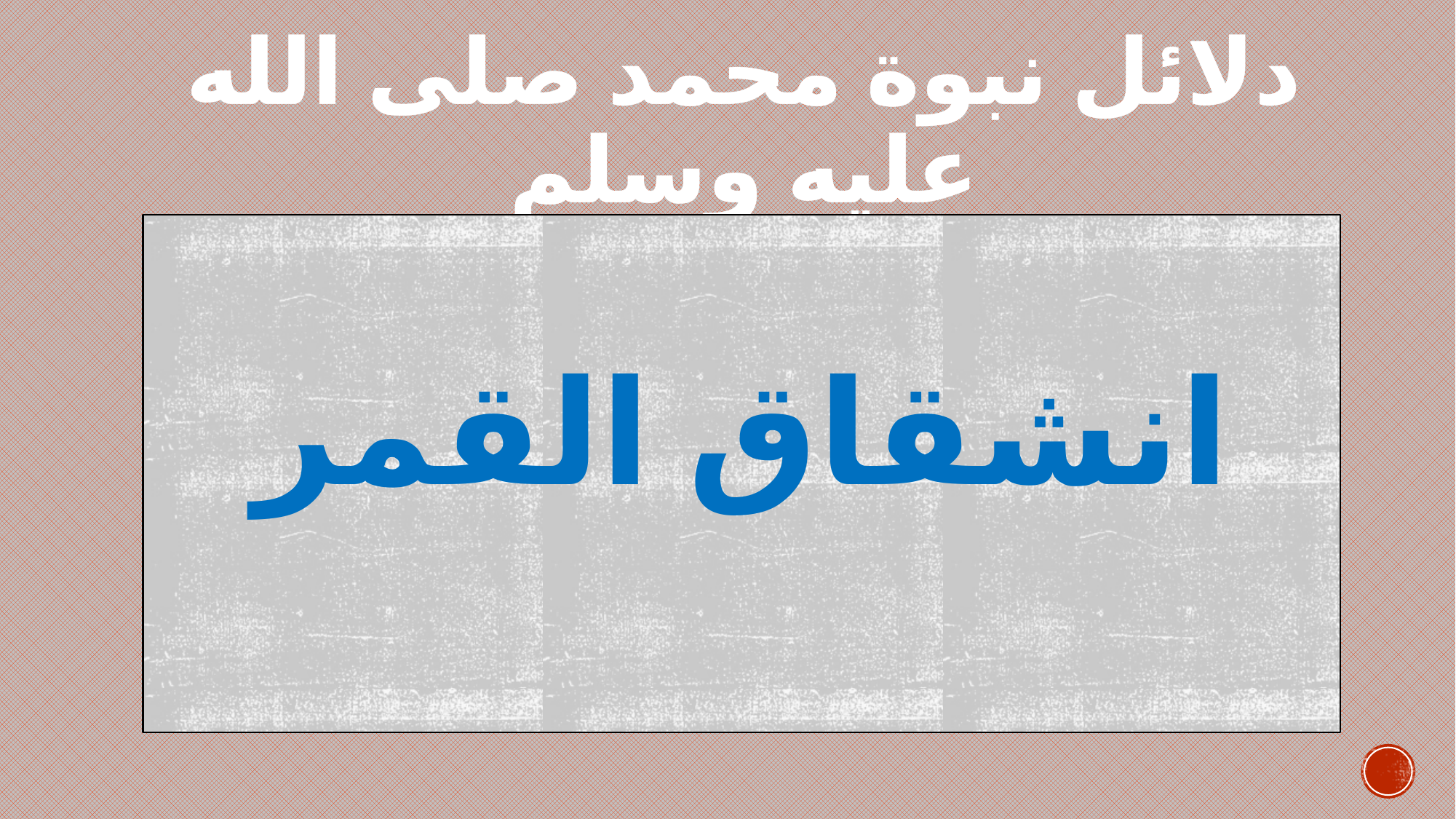

# دلائل نبوة محمد صلى الله عليه وسلم

انشقاق القمر